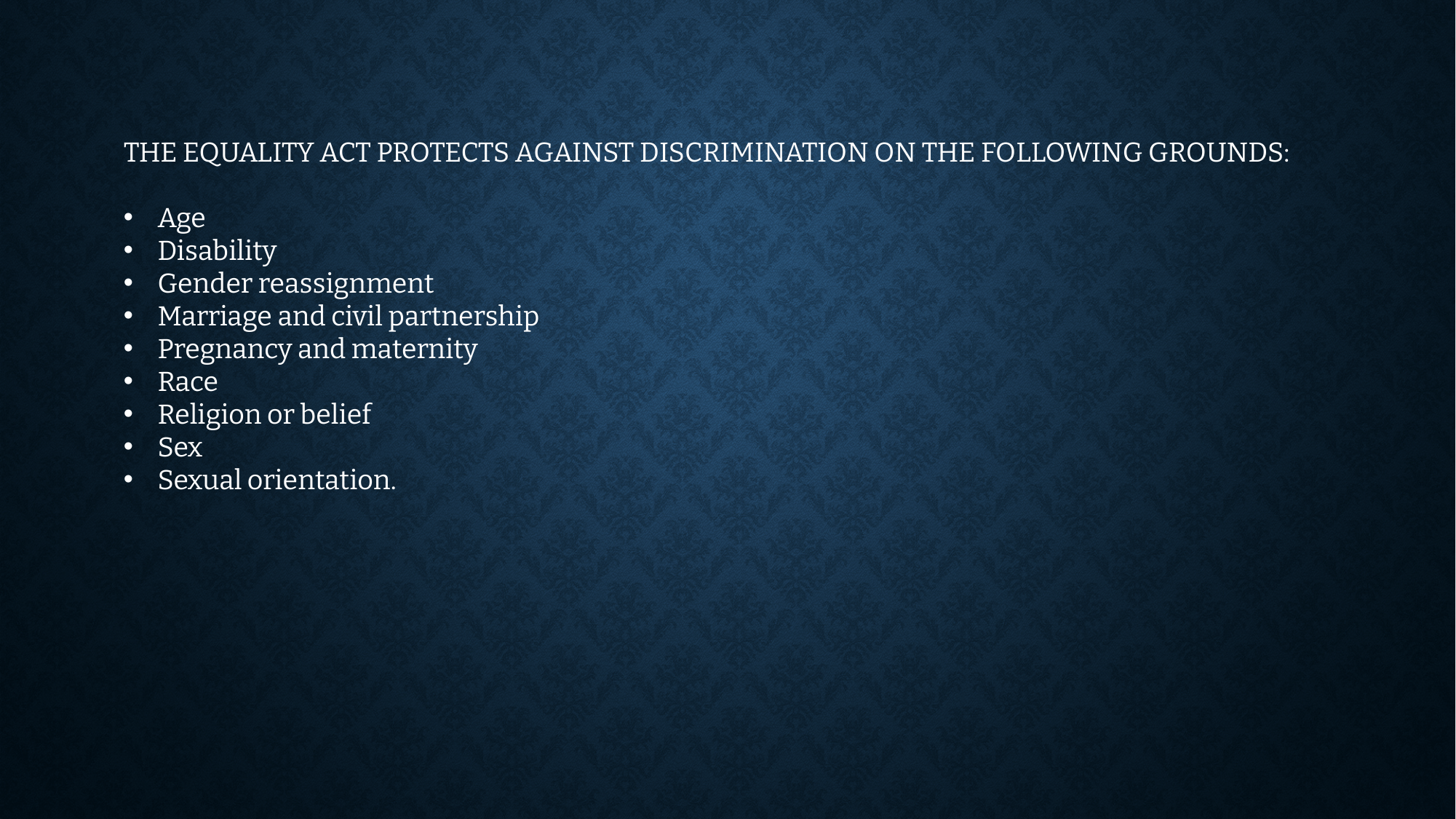

THE EQUALITY ACT PROTECTS AGAINST DISCRIMINATION ON THE FOLLOWING GROUNDS:

Age
Disability
Gender reassignment
Marriage and civil partnership
Pregnancy and maternity
Race
Religion or belief
Sex
Sexual orientation.